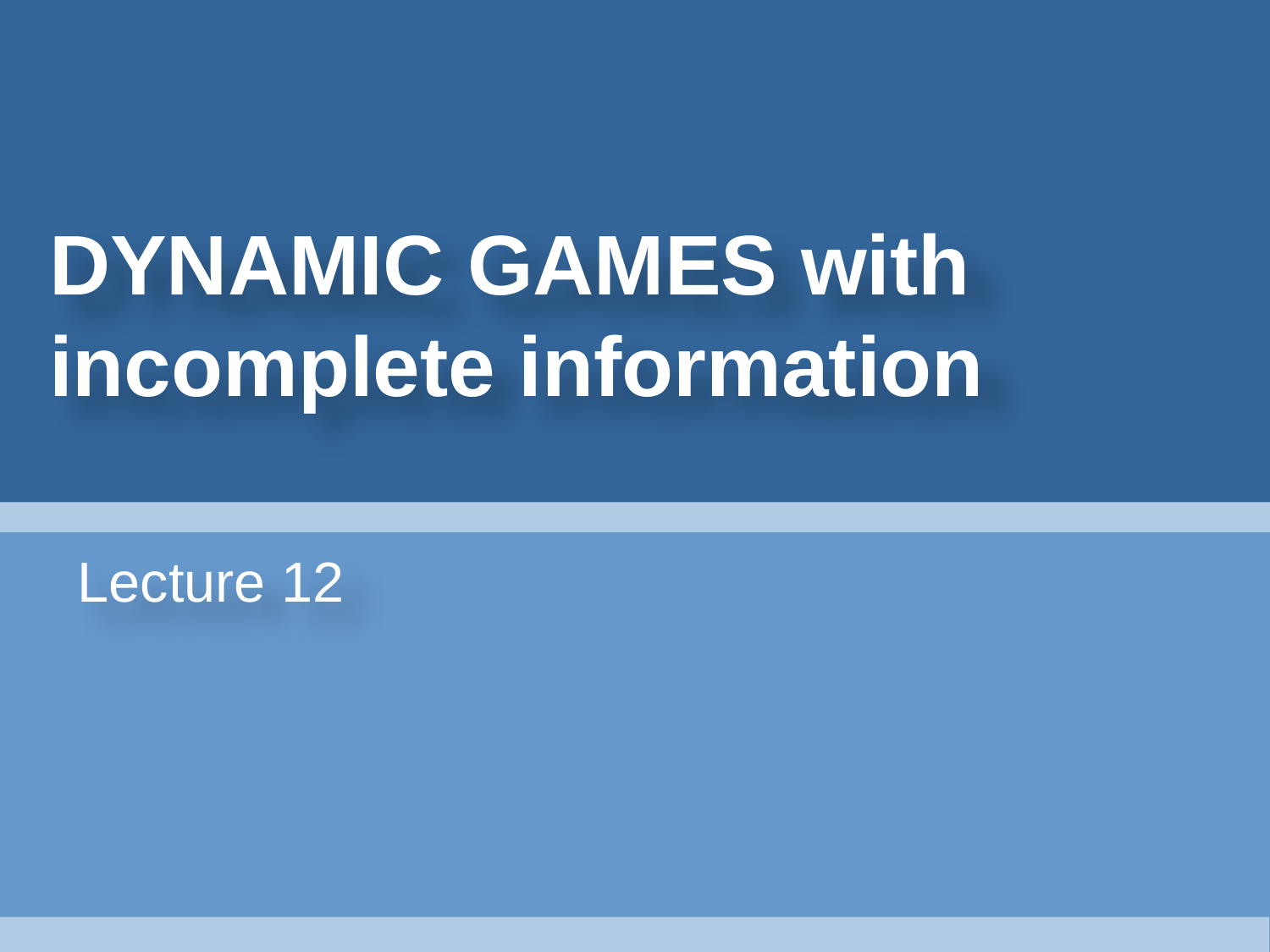

# DYNAMIC GAMES with incomplete information
Lecture 12